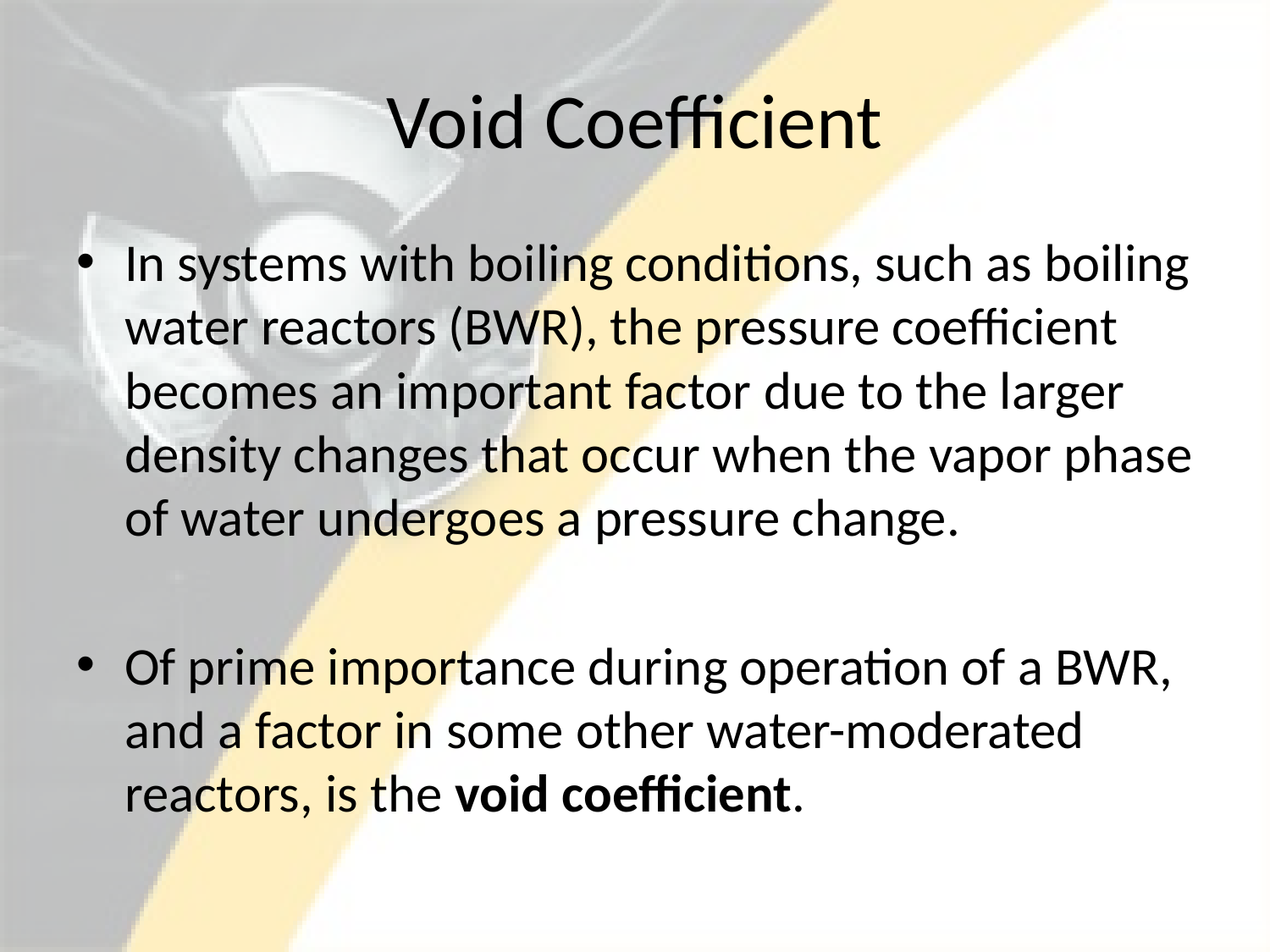

# Void Coefficient
In systems with boiling conditions, such as boiling water reactors (BWR), the pressure coefficient becomes an important factor due to the larger density changes that occur when the vapor phase of water undergoes a pressure change.

Of prime importance during operation of a BWR, and a factor in some other water-moderated reactors, is the void coefficient.